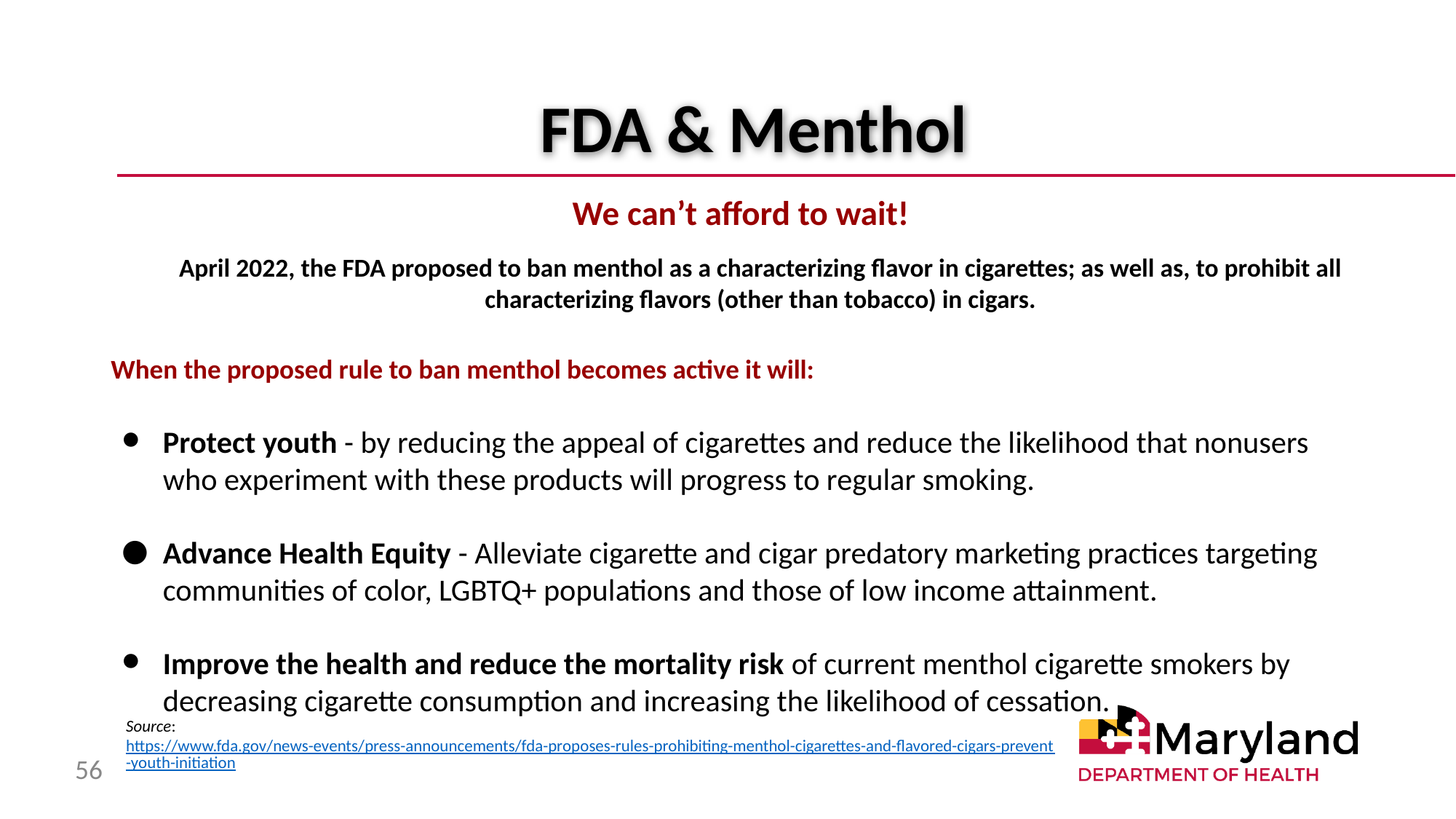

# FDA & Menthol
We can’t afford to wait!

April 2022, the FDA proposed to ban menthol as a characterizing flavor in cigarettes; as well as, to prohibit all characterizing flavors (other than tobacco) in cigars.

When the proposed rule to ban menthol becomes active it will:

Protect youth - by reducing the appeal of cigarettes and reduce the likelihood that nonusers who experiment with these products will progress to regular smoking.

Advance Health Equity - Alleviate cigarette and cigar predatory marketing practices targeting communities of color, LGBTQ+ populations and those of low income attainment.

Improve the health and reduce the mortality risk of current menthol cigarette smokers by decreasing cigarette consumption and increasing the likelihood of cessation.

Source: https://www.fda.gov/news-events/press-announcements/fda-proposes-rules-prohibiting-menthol-cigarettes-and-flavored-cigars-prevent-youth-initiation
56